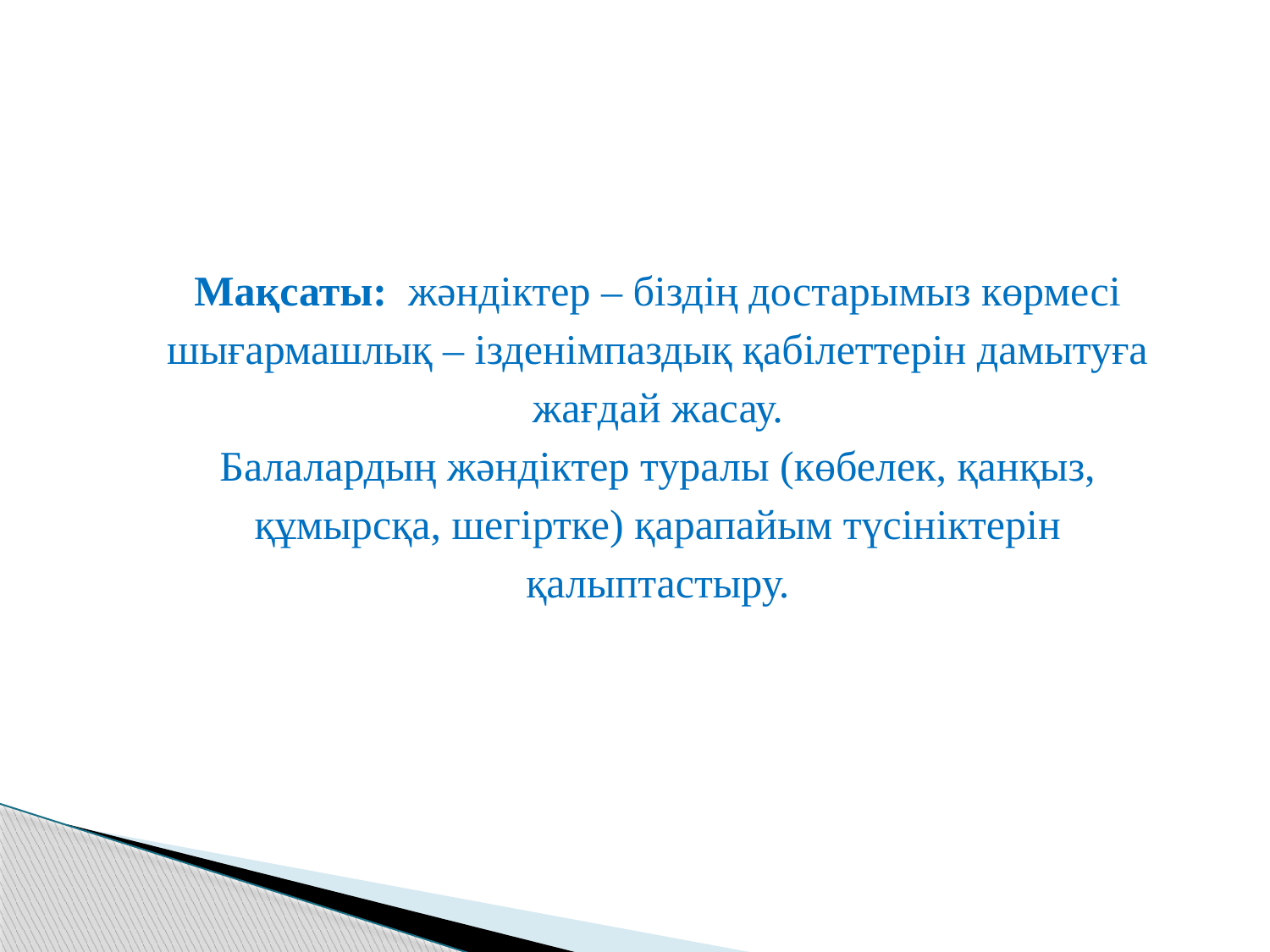

# Мақсаты:  жәндіктер – біздің достарымыз көрмесі шығармашлық – ізденімпаздық қабілеттерін дамытуға жағдай жасау. Балалардың жәндіктер туралы (көбелек, қанқыз, құмырсқа, шегіртке) қарапайым түсініктерін қалыптастыру.